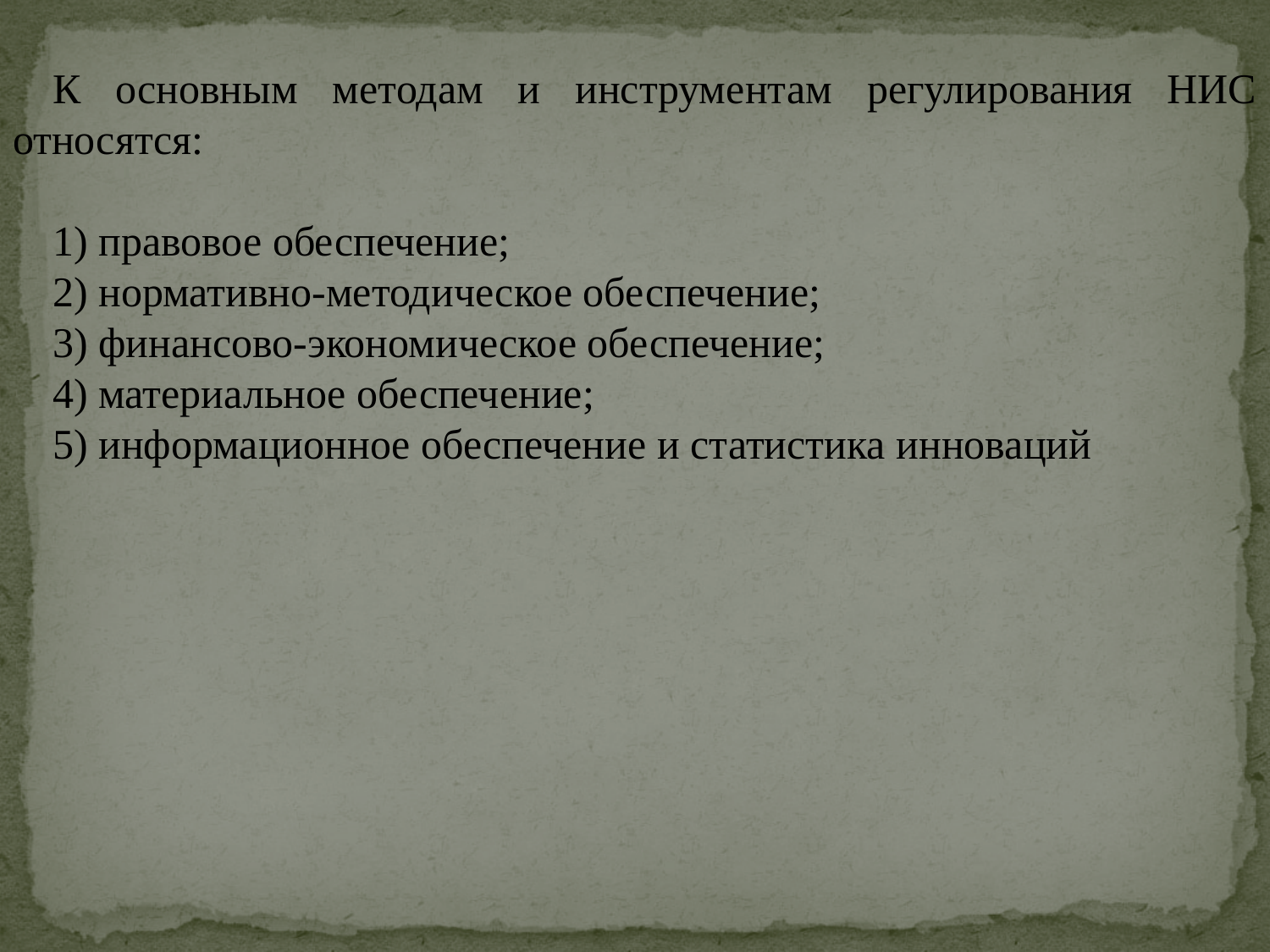

К основным методам и инструментам регулирования НИС относятся:

1) правовое обеспечение;
2) нормативно-методическое обеспечение;
3) финансово-экономическое обеспечение;
4) материальное обеспечение;
5) информационное обеспечение и статистика инноваций